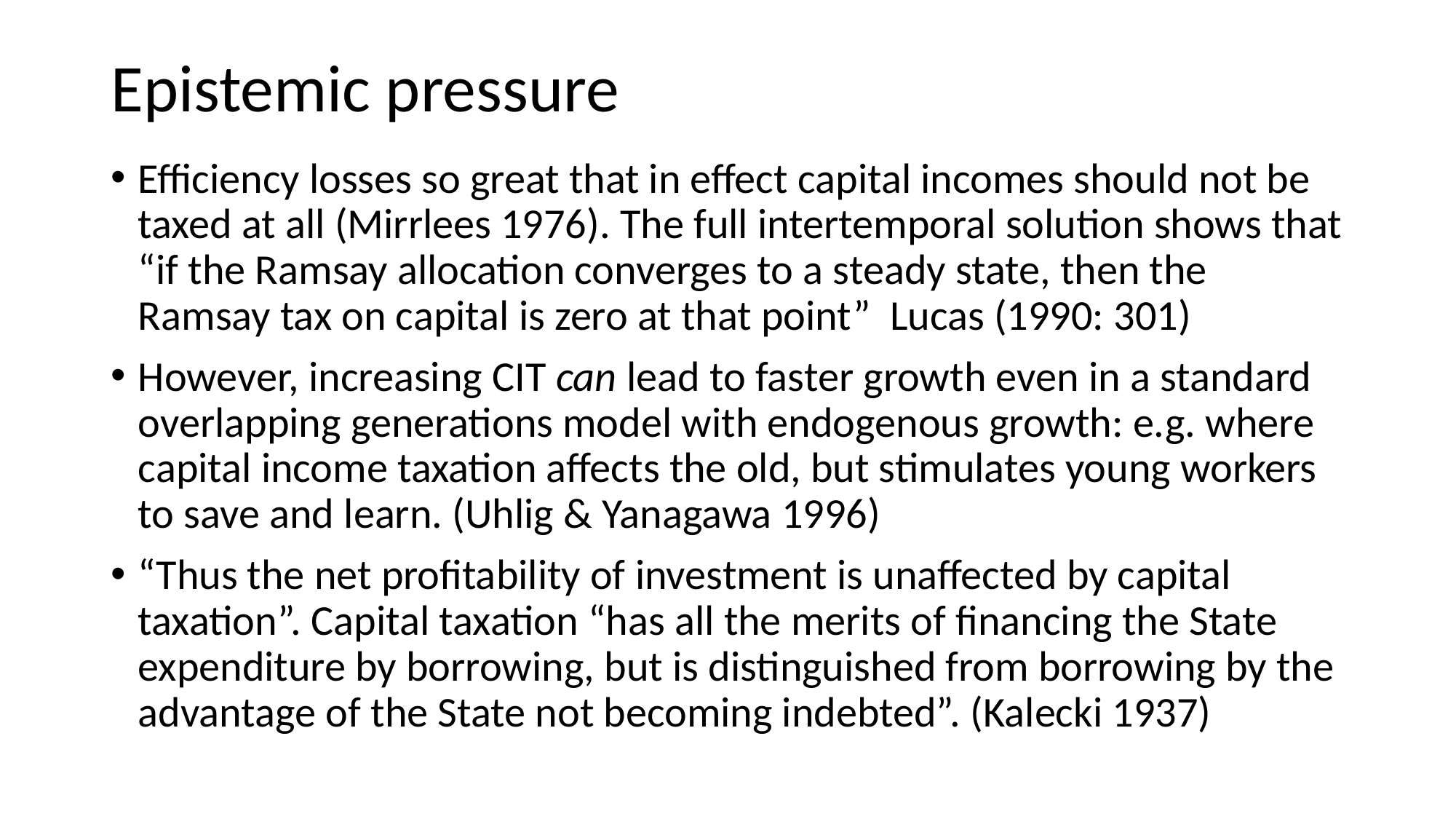

# Epistemic pressure
Efficiency losses so great that in effect capital incomes should not be taxed at all (Mirrlees 1976). The full intertemporal solution shows that “if the Ramsay allocation converges to a steady state, then the Ramsay tax on capital is zero at that point”  Lucas (1990: 301)
However, increasing CIT can lead to faster growth even in a standard overlapping generations model with endogenous growth: e.g. where capital income taxation affects the old, but stimulates young workers to save and learn. (Uhlig & Yanagawa 1996)
“Thus the net profitability of investment is unaffected by capital taxation”. Capital taxation “has all the merits of financing the State expenditure by borrowing, but is distinguished from borrowing by the advantage of the State not becoming indebted”. (Kalecki 1937)